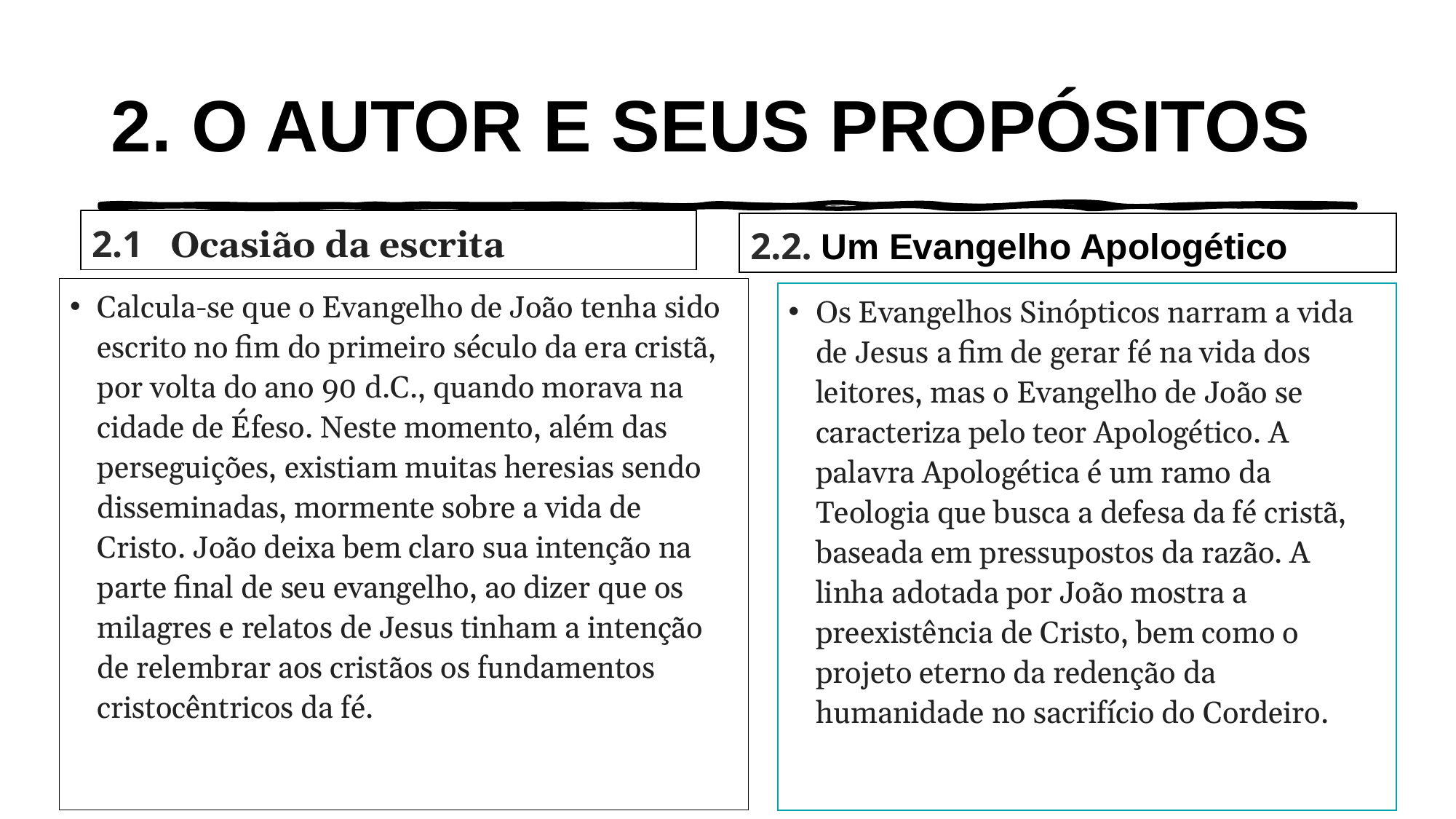

# 2. O AUTOR E SEUS PROPÓSITOS
2.1   Ocasião da escrita
2.2. Um Evangelho Apologético
Calcula-se que o Evangelho de João tenha sido escrito no fim do primeiro século da era cristã, por volta do ano 90 d.C., quando morava na cidade de Éfeso. Neste momento, além das perseguições, existiam muitas heresias sendo disseminadas, mormente sobre a vida de Cristo. João deixa bem claro sua intenção na parte final de seu evangelho, ao dizer que os milagres e relatos de Jesus tinham a intenção de relembrar aos cristãos os fundamentos cristocêntricos da fé.
Os Evangelhos Sinópticos narram a vida de Jesus a fim de gerar fé na vida dos leitores, mas o Evangelho de João se caracteriza pelo teor Apologético. A palavra Apologética é um ramo da Teologia que busca a defesa da fé cristã, baseada em pressupostos da razão. A linha adotada por João mostra a preexistência de Cristo, bem como o projeto eterno da redenção da humanidade no sacrifício do Cordeiro.